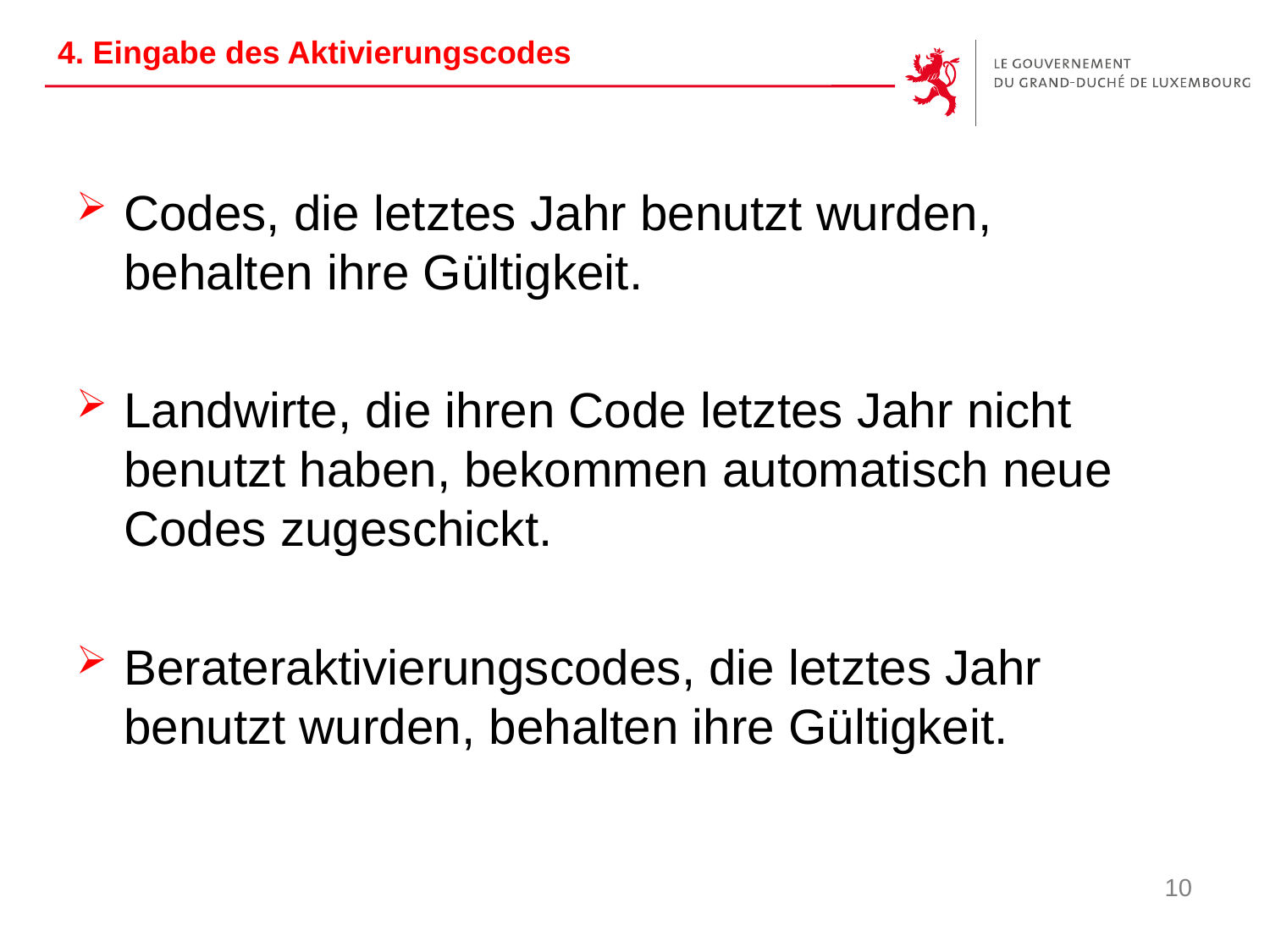

# 4. Eingabe des Aktivierungscodes
Codes, die letztes Jahr benutzt wurden, behalten ihre Gültigkeit.

Landwirte, die ihren Code letztes Jahr nicht benutzt haben, bekommen automatisch neue Codes zugeschickt.

Berateraktivierungscodes, die letztes Jahr benutzt wurden, behalten ihre Gültigkeit.

10